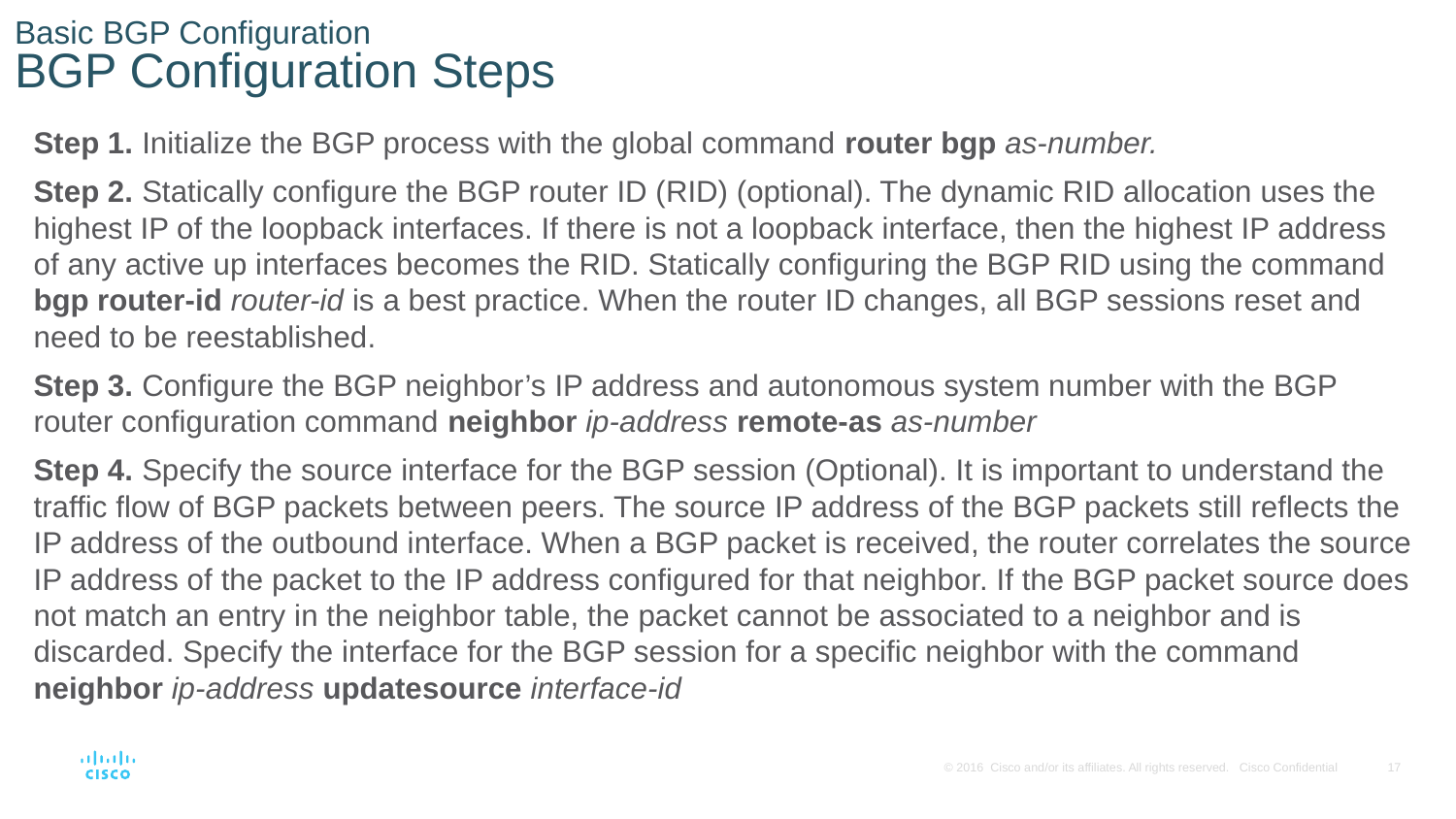

# Basic BGP Configuration BGP Configuration Steps
Step 1. Initialize the BGP process with the global command router bgp as-number.
Step 2. Statically configure the BGP router ID (RID) (optional). The dynamic RID allocation uses the highest IP of the loopback interfaces. If there is not a loopback interface, then the highest IP address of any active up interfaces becomes the RID. Statically configuring the BGP RID using the command bgp router-id router-id is a best practice. When the router ID changes, all BGP sessions reset and need to be reestablished.
Step 3. Configure the BGP neighbor’s IP address and autonomous system number with the BGP router configuration command neighbor ip-address remote-as as-number
Step 4. Specify the source interface for the BGP session (Optional). It is important to understand the traffic flow of BGP packets between peers. The source IP address of the BGP packets still reflects the IP address of the outbound interface. When a BGP packet is received, the router correlates the source IP address of the packet to the IP address configured for that neighbor. If the BGP packet source does not match an entry in the neighbor table, the packet cannot be associated to a neighbor and is discarded. Specify the interface for the BGP session for a specific neighbor with the command neighbor ip-address updatesource interface-id